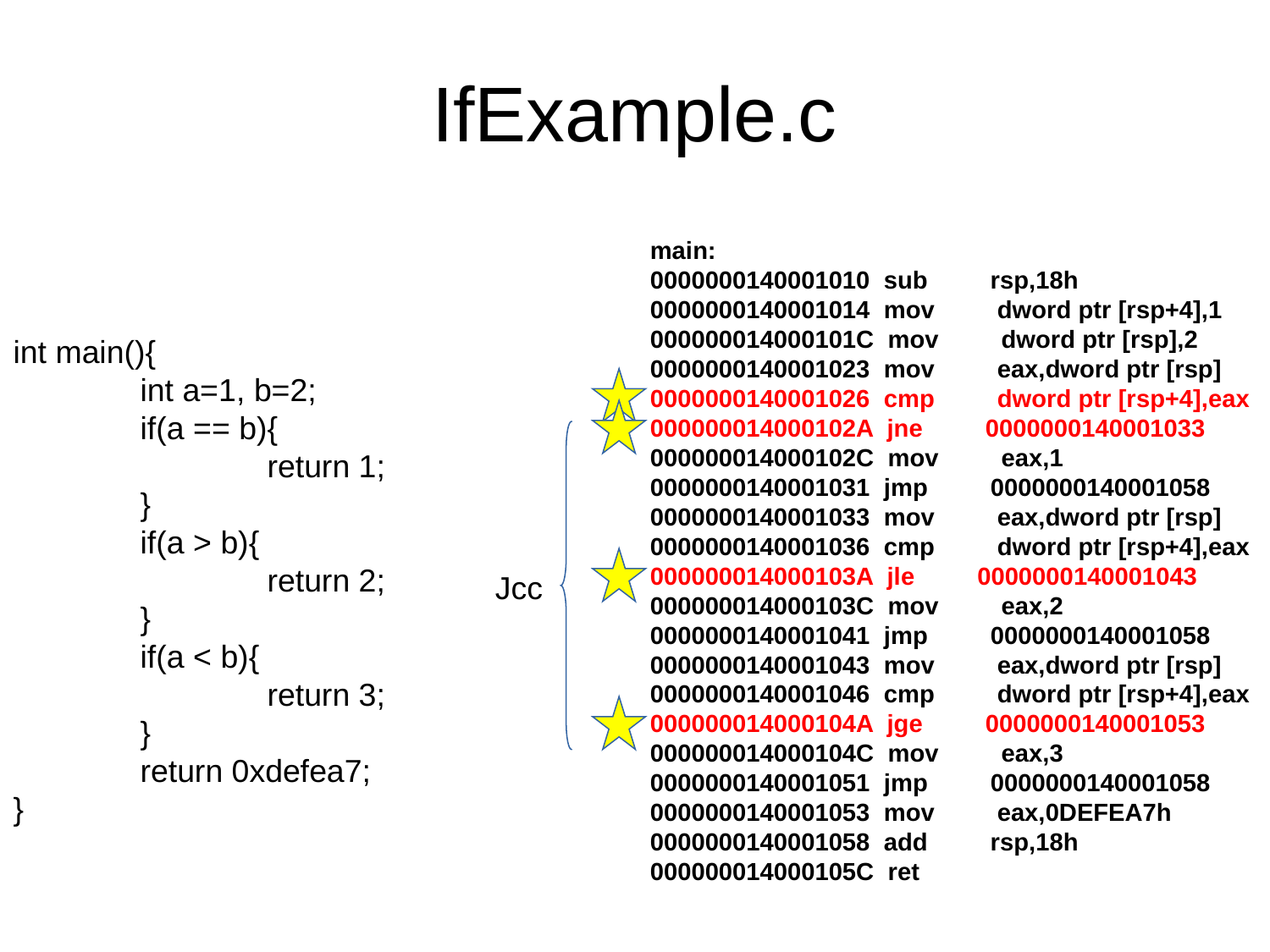

IfExample.c
main:
0000000140001010  sub         rsp,18h
0000000140001014  mov         dword ptr [rsp+4],1
000000014000101C  mov         dword ptr [rsp],2
0000000140001023  mov         eax,dword ptr [rsp]
0000000140001026  cmp         dword ptr [rsp+4],eax
000000014000102A  jne         0000000140001033
000000014000102C  mov         eax,1
0000000140001031  jmp         0000000140001058
0000000140001033  mov         eax,dword ptr [rsp]
0000000140001036  cmp         dword ptr [rsp+4],eax
000000014000103A  jle         0000000140001043
000000014000103C  mov         eax,2
0000000140001041  jmp         0000000140001058
0000000140001043  mov         eax,dword ptr [rsp]
0000000140001046  cmp         dword ptr [rsp+4],eax
000000014000104A  jge         0000000140001053
000000014000104C  mov         eax,3
0000000140001051  jmp         0000000140001058
0000000140001053  mov         eax,0DEFEA7h
0000000140001058  add         rsp,18h
000000014000105C  ret
int main(){
	int a=1, b=2;
	if(a == b){
		return 1;
	}
	if(a > b){
		return 2;
	}
	if(a < b){
		return 3;
	}
	return 0xdefea7;
}

Jcc